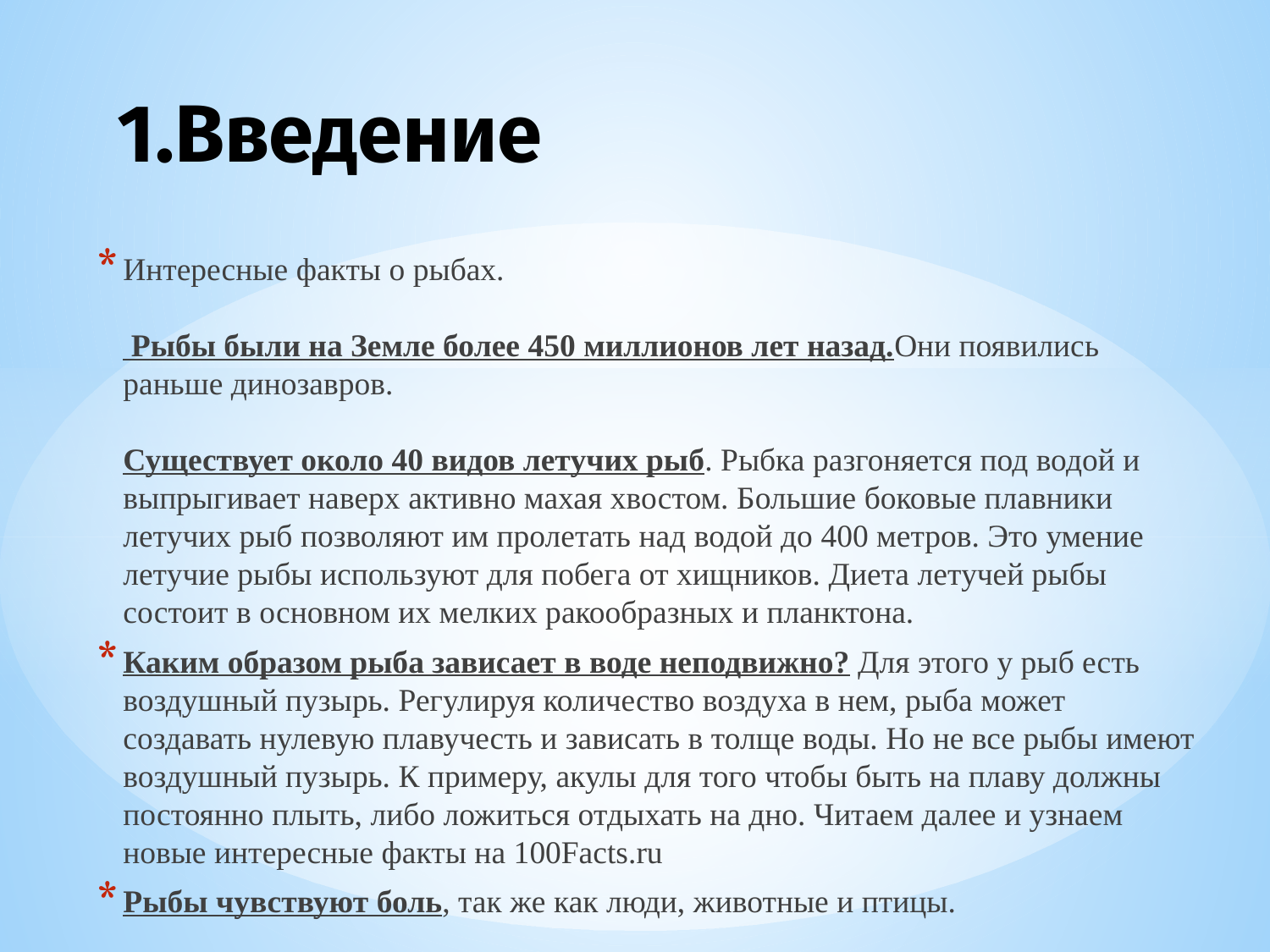

# 1.Введение
Интересные факты о рыбах.
 Рыбы были на Земле более 450 миллионов лет назад.Они появились раньше динозавров.
Существует около 40 видов летучих рыб. Рыбка разгоняется под водой и выпрыгивает наверх активно махая хвостом. Большие боковые плавники летучих рыб позволяют им пролетать над водой до 400 метров. Это умение летучие рыбы используют для побега от хищников. Диета летучей рыбы состоит в основном их мелких ракообразных и планктона.
Каким образом рыба зависает в воде неподвижно? Для этого у рыб есть воздушный пузырь. Регулируя количество воздуха в нем, рыба может создавать нулевую плавучесть и зависать в толще воды. Но не все рыбы имеют воздушный пузырь. К примеру, акулы для того чтобы быть на плаву должны постоянно плыть, либо ложиться отдыхать на дно. Читаем далее и узнаем новые интересные факты на 100Facts.ru
Рыбы чувствуют боль, так же как люди, животные и птицы.